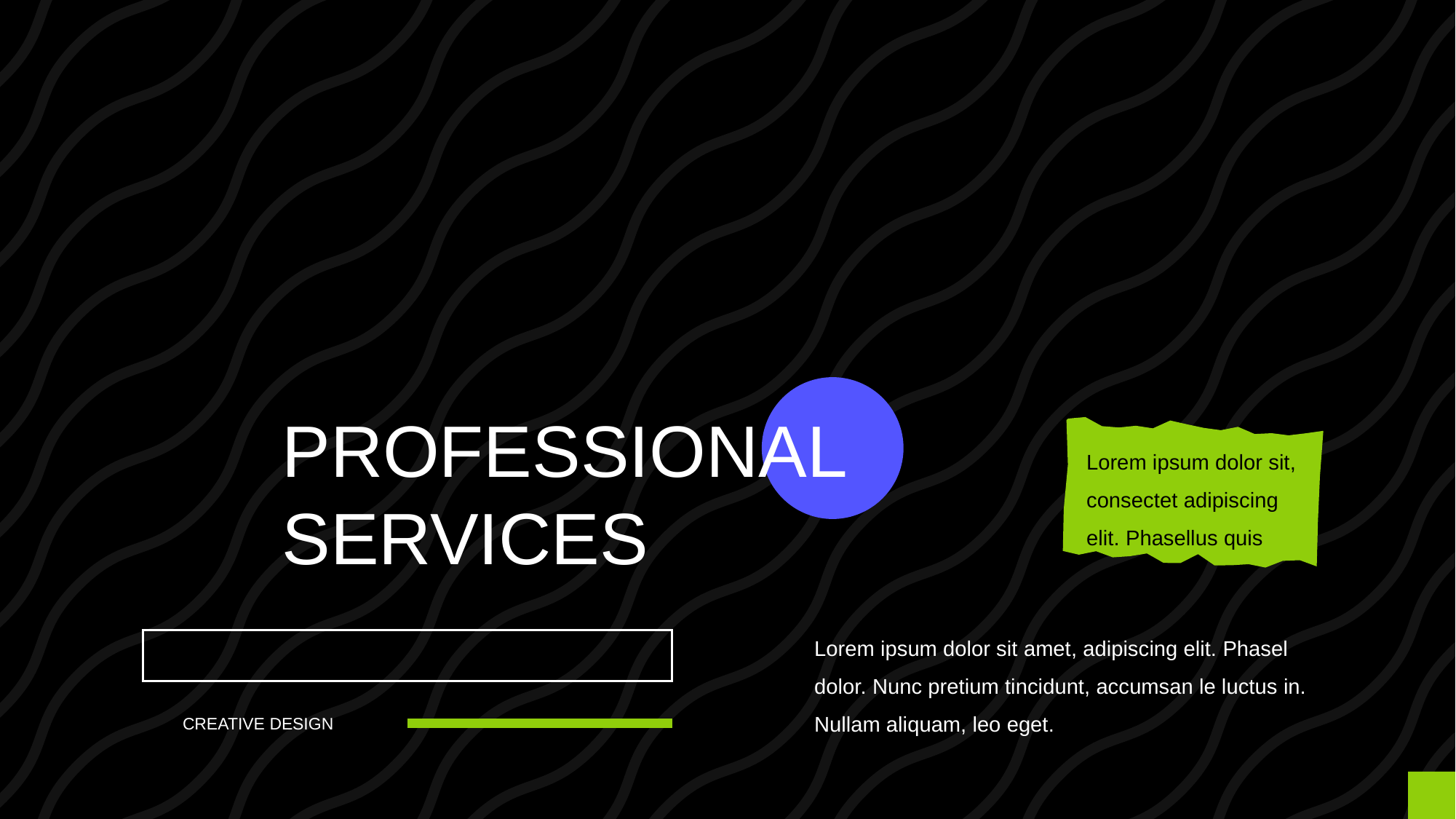

PROFESSIONAL
SERVICES

Lorem ipsum dolor sit, consectet adipiscing elit. Phasellus quis
Lorem ipsum dolor sit amet, adipiscing elit. Phasel dolor. Nunc pretium tincidunt, accumsan le luctus in. Nullam aliquam, leo eget.

CREATIVE DESIGN